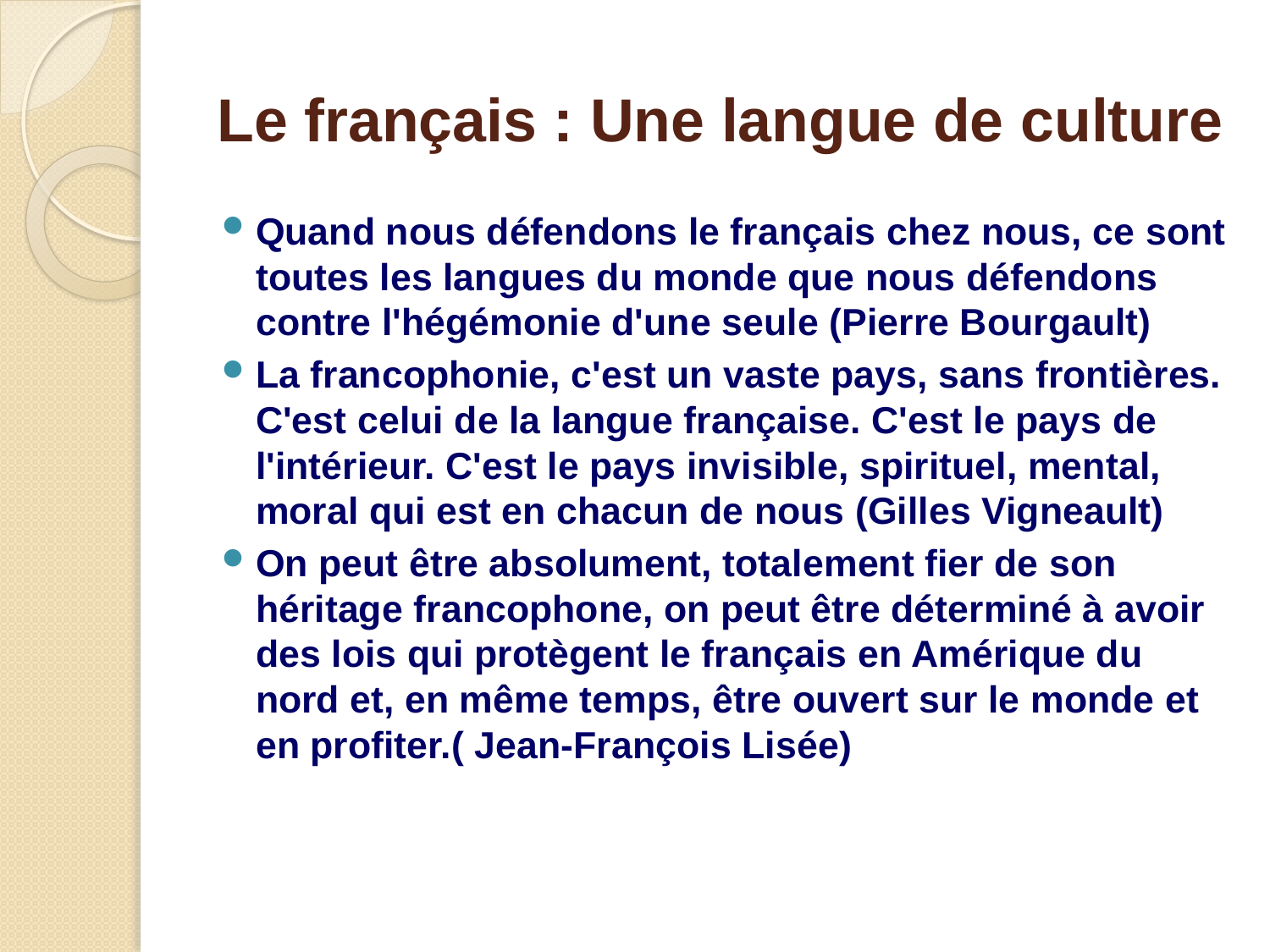

# Le français : Une langue de culture
Quand nous défendons le français chez nous, ce sont toutes les langues du monde que nous défendons contre l'hégémonie d'une seule (Pierre Bourgault)
La francophonie, c'est un vaste pays, sans frontières. C'est celui de la langue française. C'est le pays de l'intérieur. C'est le pays invisible, spirituel, mental, moral qui est en chacun de nous (Gilles Vigneault)
On peut être absolument, totalement fier de son héritage francophone, on peut être déterminé à avoir des lois qui protègent le français en Amérique du nord et, en même temps, être ouvert sur le monde et en profiter.( Jean-François Lisée)